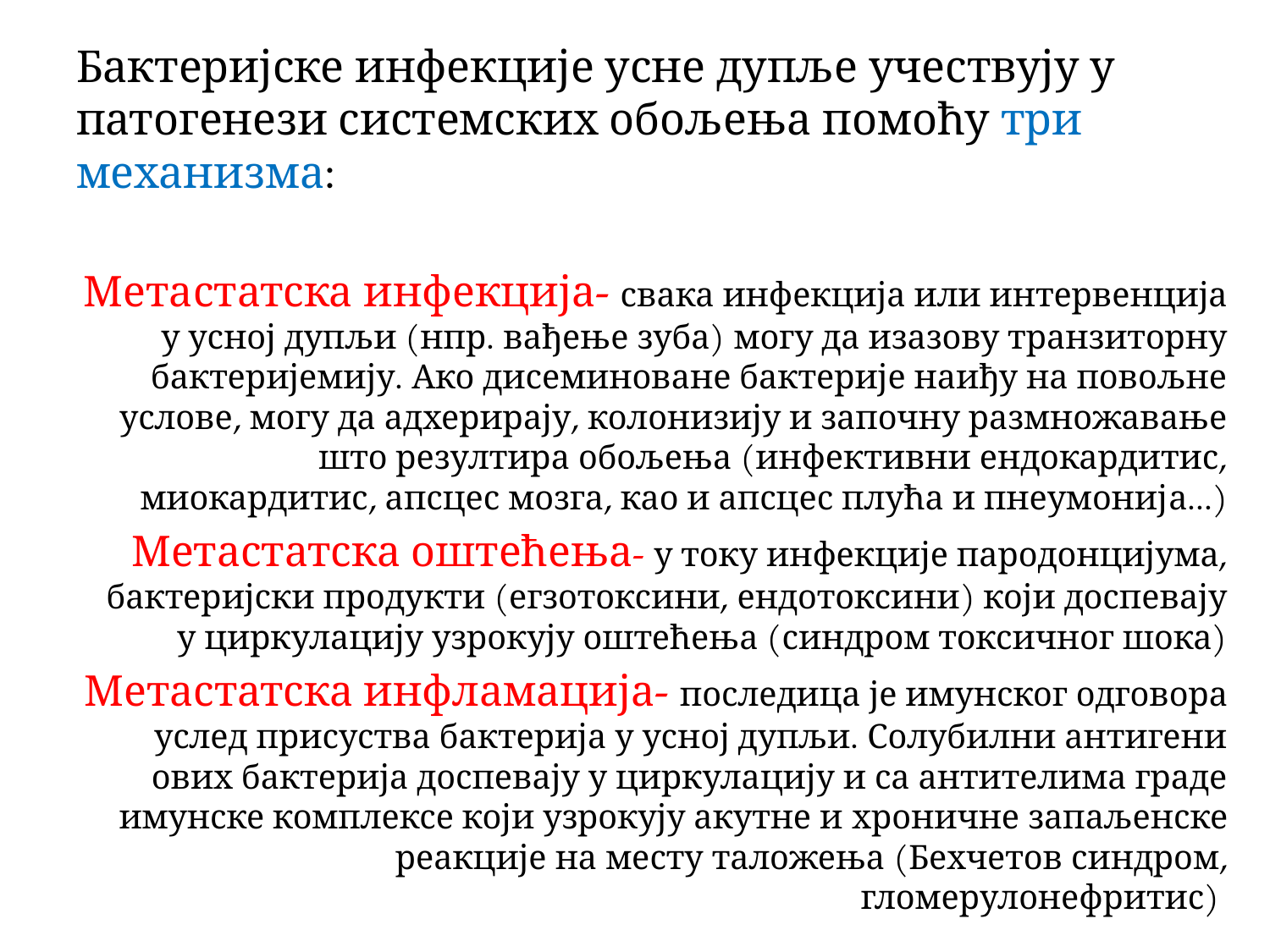

# Бактеријске инфекције усне дупље учествују у патогенези системских обољења помоћу три механизма:
Метастатска инфекција- свака инфекција или интервенција у усној дупљи (нпр. вађење зуба) могу да изазову транзиторну бактеријемију. Ако дисеминоване бактерије наиђу на повољне услове, могу да адхерирају, колонизију и започну размножавање што резултира обољења (инфективни ендокардитис, миокардитис, апсцес мозга, као и апсцес плућа и пнеумонија...)
Метастатска оштећења- у току инфекције пародонцијума, бактеријски продукти (егзотоксини, ендотоксини) који доспевају у циркулацију узрокују оштећења (синдром токсичног шока)
Метастатска инфламација- последица је имунског одговора услед присуства бактерија у усној дупљи. Солубилни антигени ових бактерија доспевају у циркулацију и са антителима граде имунске комплексе који узрокују акутне и хроничне запаљенске реакције на месту таложења (Бехчетов синдром, гломерулонефритис)